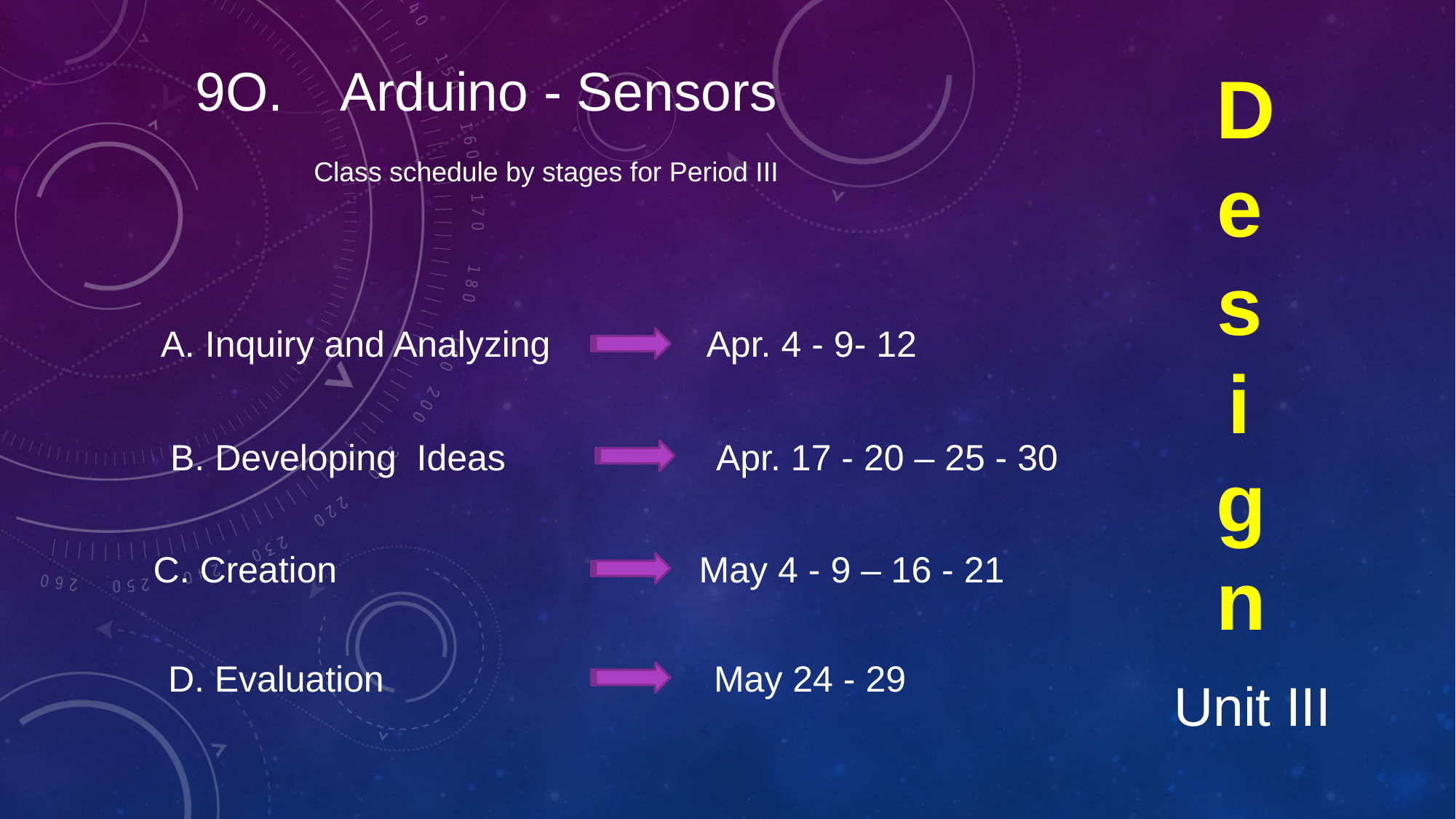

9O.    Arduino - Sensors
Design
Class schedule by stages for Period III
A. Inquiry and Analyzing		Apr. 4 - 9- 12

B. Developing  Ideas		Apr. 17 - 20 – 25 - 30

C. Creation				May 4 - 9 – 16 - 21

D. Evaluation				May 24 - 29

    Unit III